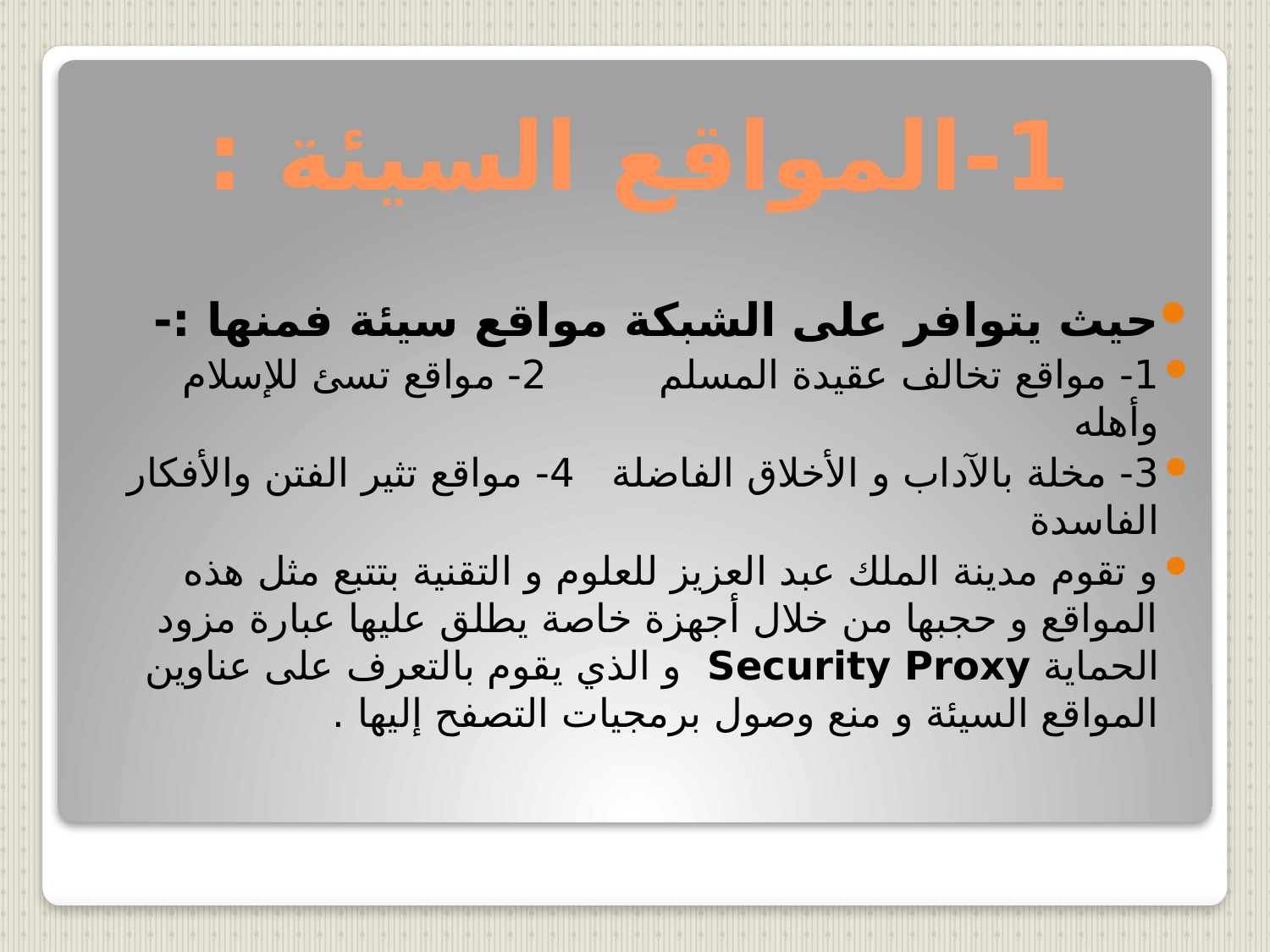

# 1-المواقع السيئة :
حيث يتوافر على الشبكة مواقع سيئة فمنها :-
1- مواقع تخالف عقيدة المسلم         2- مواقع تسئ للإسلام وأهله
3- مخلة بالآداب و الأخلاق الفاضلة   4- مواقع تثير الفتن والأفكار الفاسدة
و تقوم مدينة الملك عبد العزيز للعلوم و التقنية بتتبع مثل هذه المواقع و حجبها من خلال أجهزة خاصة يطلق عليها عبارة مزود الحماية Security Proxy  و الذي يقوم بالتعرف على عناوين المواقع السيئة و منع وصول برمجيات التصفح إليها .